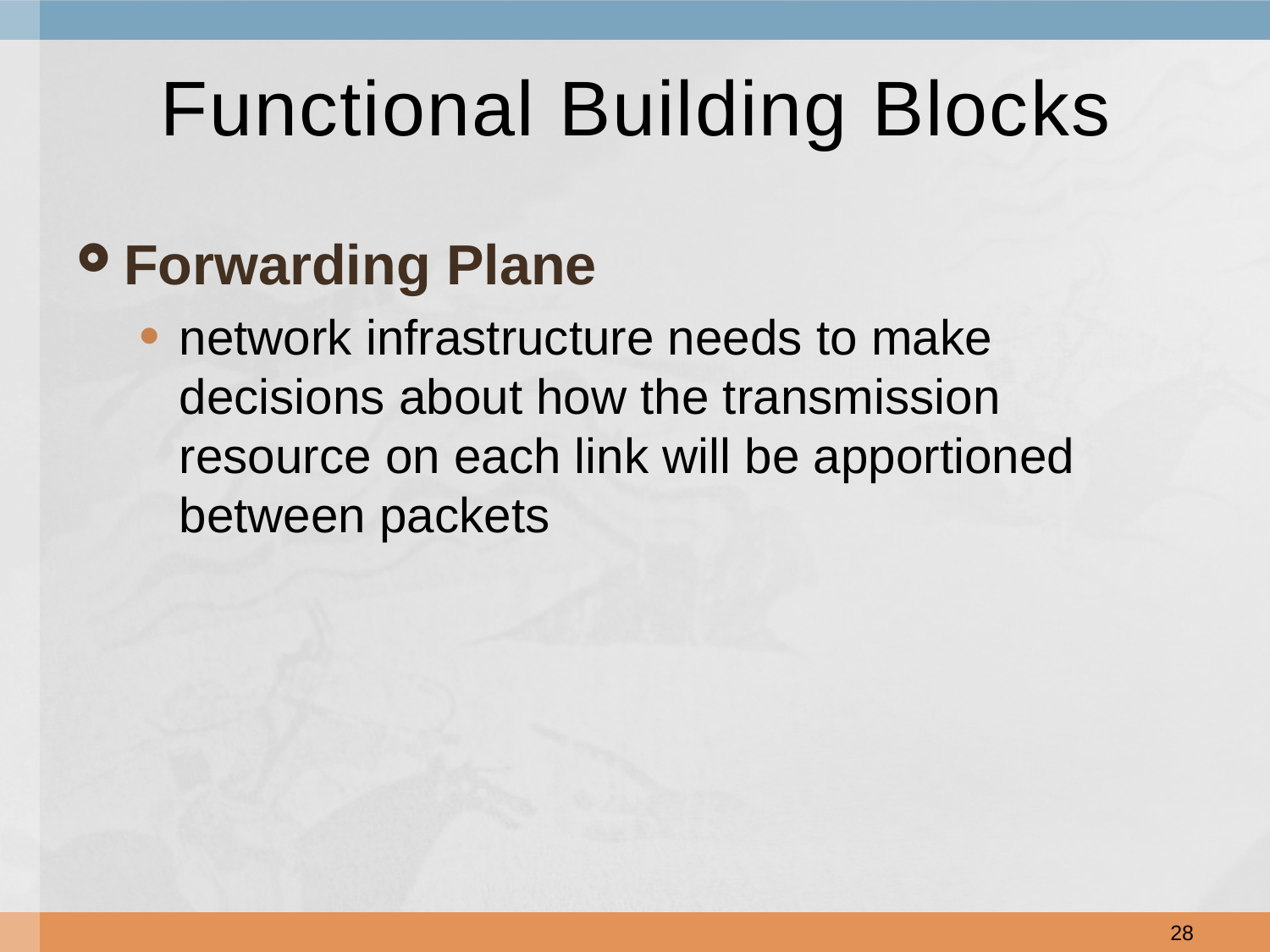

# Functional Building Blocks
Forwarding Plane
network infrastructure needs to make decisions about how the transmission resource on each link will be apportioned between packets

28